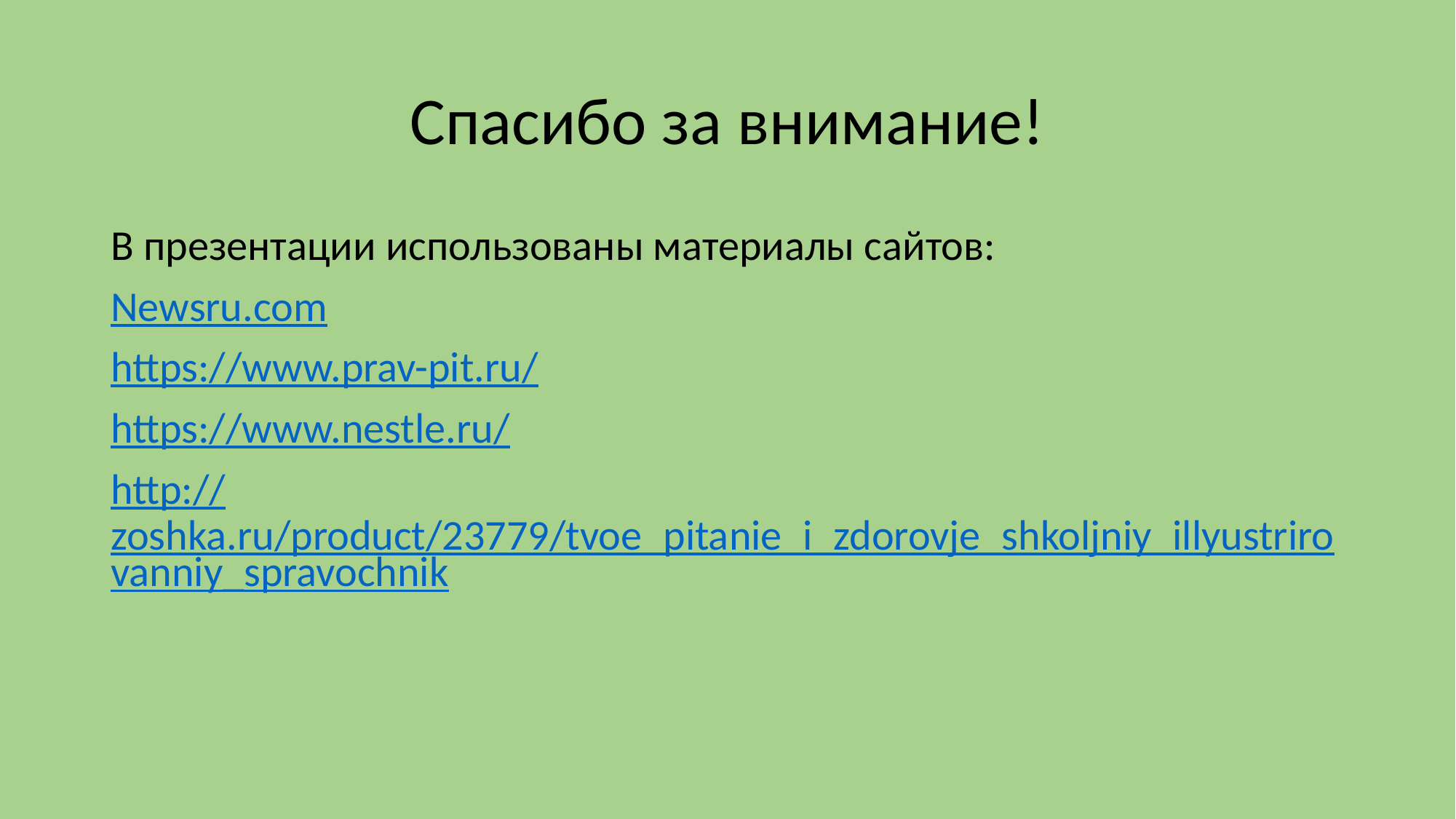

# Спасибо за внимание!
В презентации использованы материалы сайтов:
Newsru.com
https://www.prav-pit.ru/
https://www.nestle.ru/
http://zoshka.ru/product/23779/tvoe_pitanie_i_zdorovje_shkoljniy_illyustrirovanniy_spravochnik